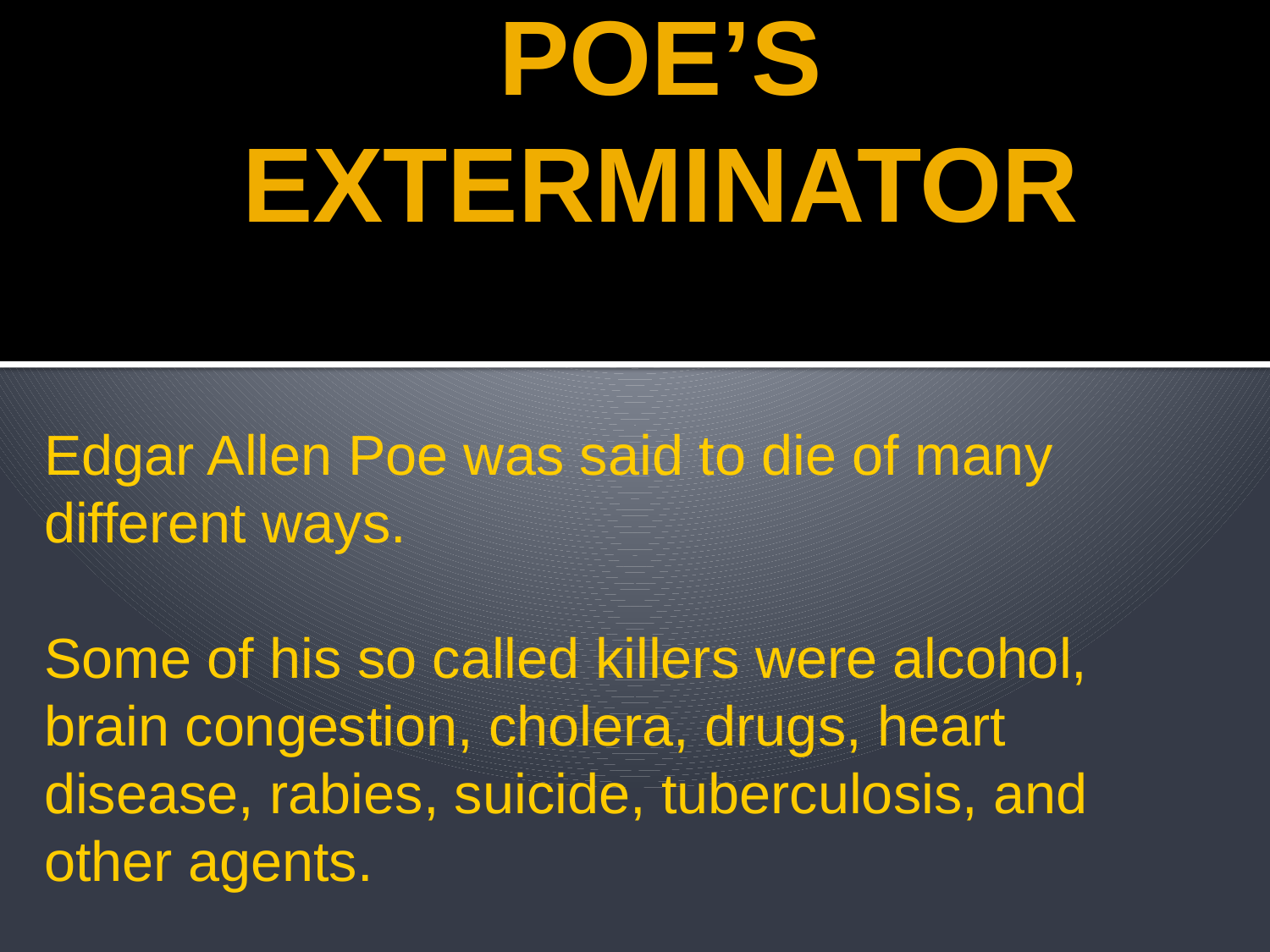

# POE’S EXTERMINATOR

Edgar Allen Poe was said to die of many different ways.

Some of his so called killers were alcohol, brain congestion, cholera, drugs, heart disease, rabies, suicide, tuberculosis, and other agents.